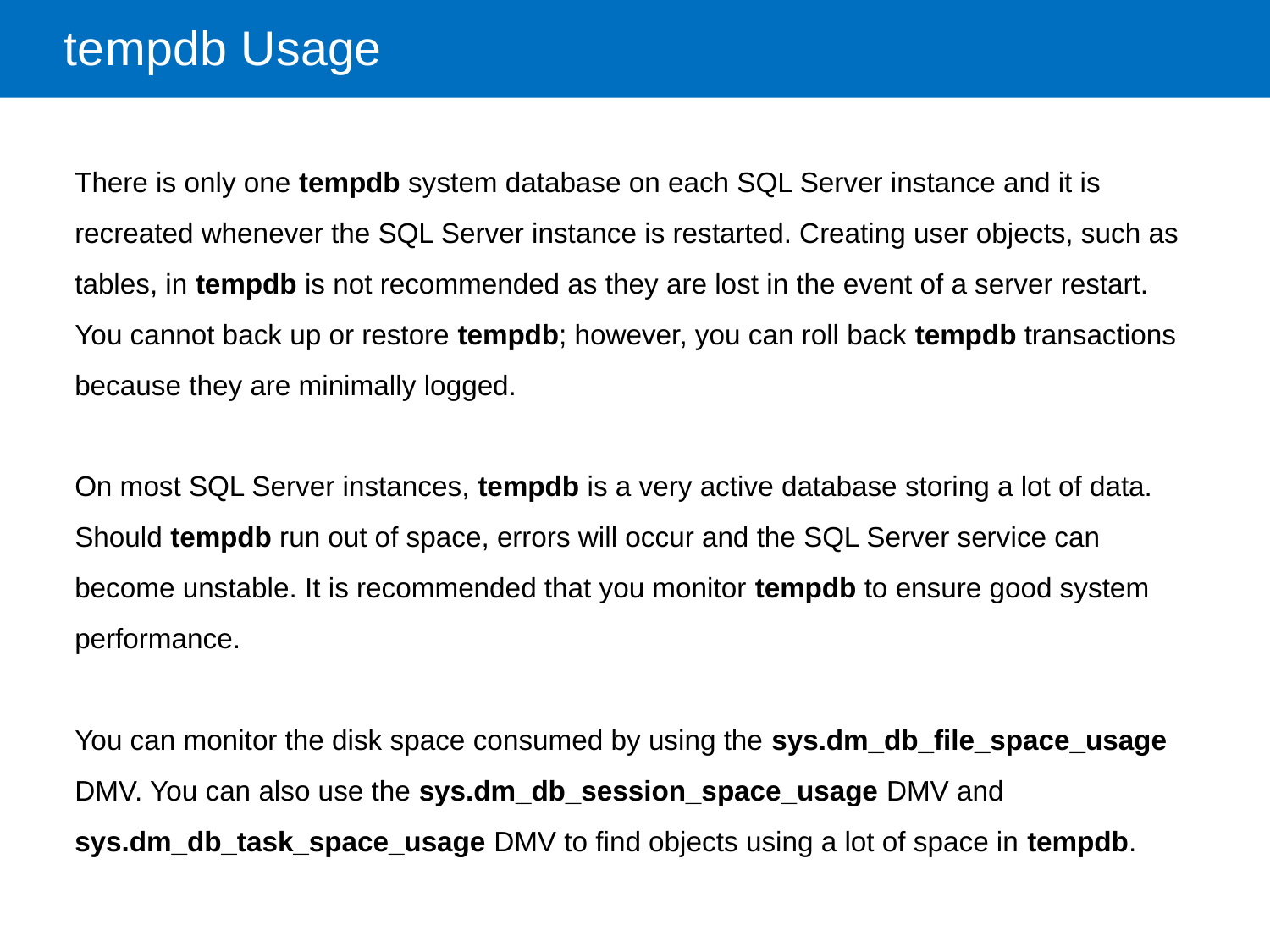

# tempdb Usage
There is only one tempdb system database on each SQL Server instance and it is recreated whenever the SQL Server instance is restarted. Creating user objects, such as tables, in tempdb is not recommended as they are lost in the event of a server restart. You cannot back up or restore tempdb; however, you can roll back tempdb transactions because they are minimally logged.

On most SQL Server instances, tempdb is a very active database storing a lot of data. Should tempdb run out of space, errors will occur and the SQL Server service can become unstable. It is recommended that you monitor tempdb to ensure good system performance.

You can monitor the disk space consumed by using the sys.dm_db_file_space_usage DMV. You can also use the sys.dm_db_session_space_usage DMV and sys.dm_db_task_space_usage DMV to find objects using a lot of space in tempdb.